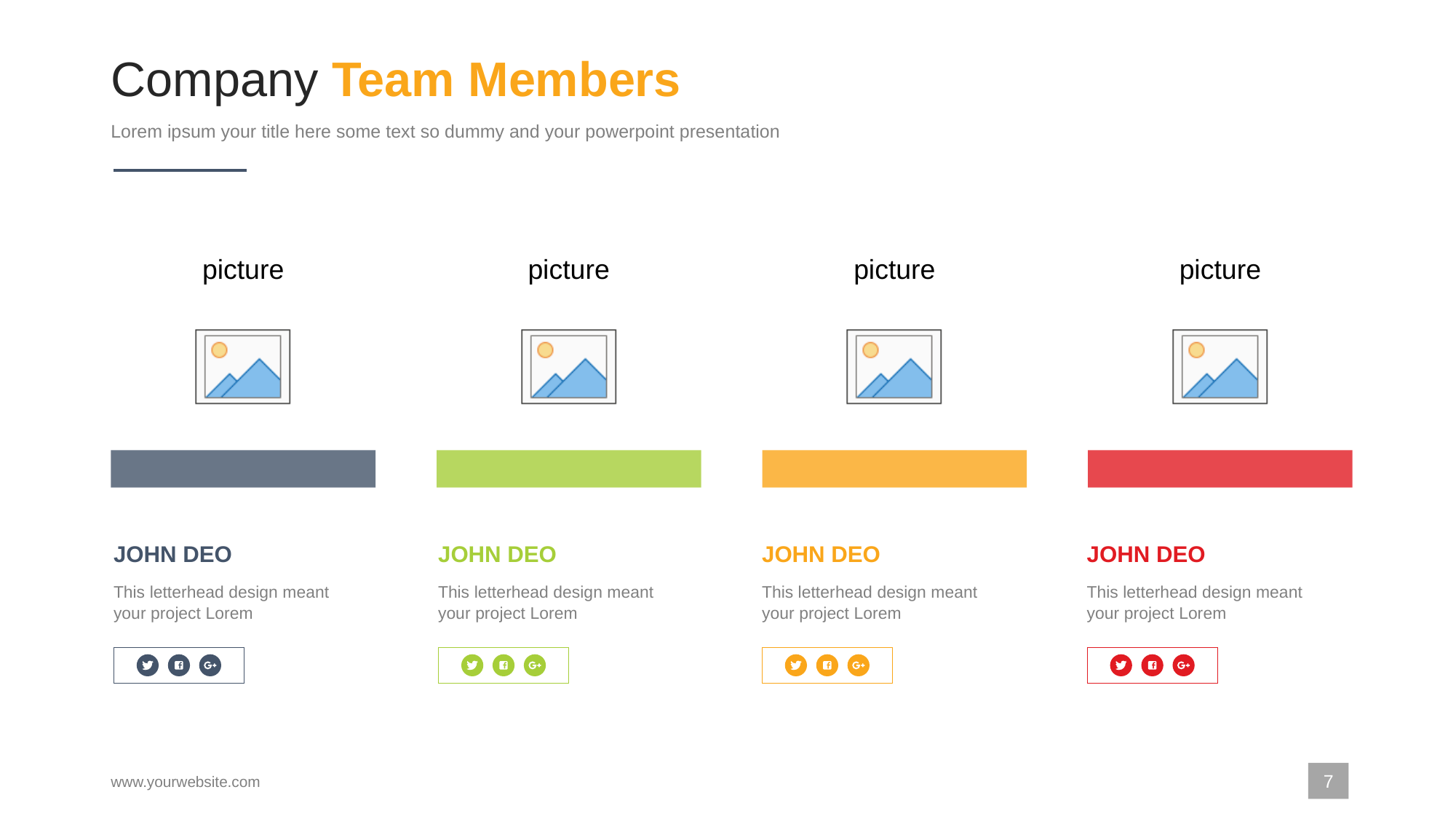

# Company Team Members
Lorem ipsum your title here some text so dummy and your powerpoint presentation

JOHN DEO
This letterhead design meant  your project Lorem

JOHN DEO
This letterhead design meant  your project Lorem

JOHN DEO
This letterhead design meant  your project Lorem

JOHN DEO
This letterhead design meant  your project Lorem

7
www.yourwebsite.com